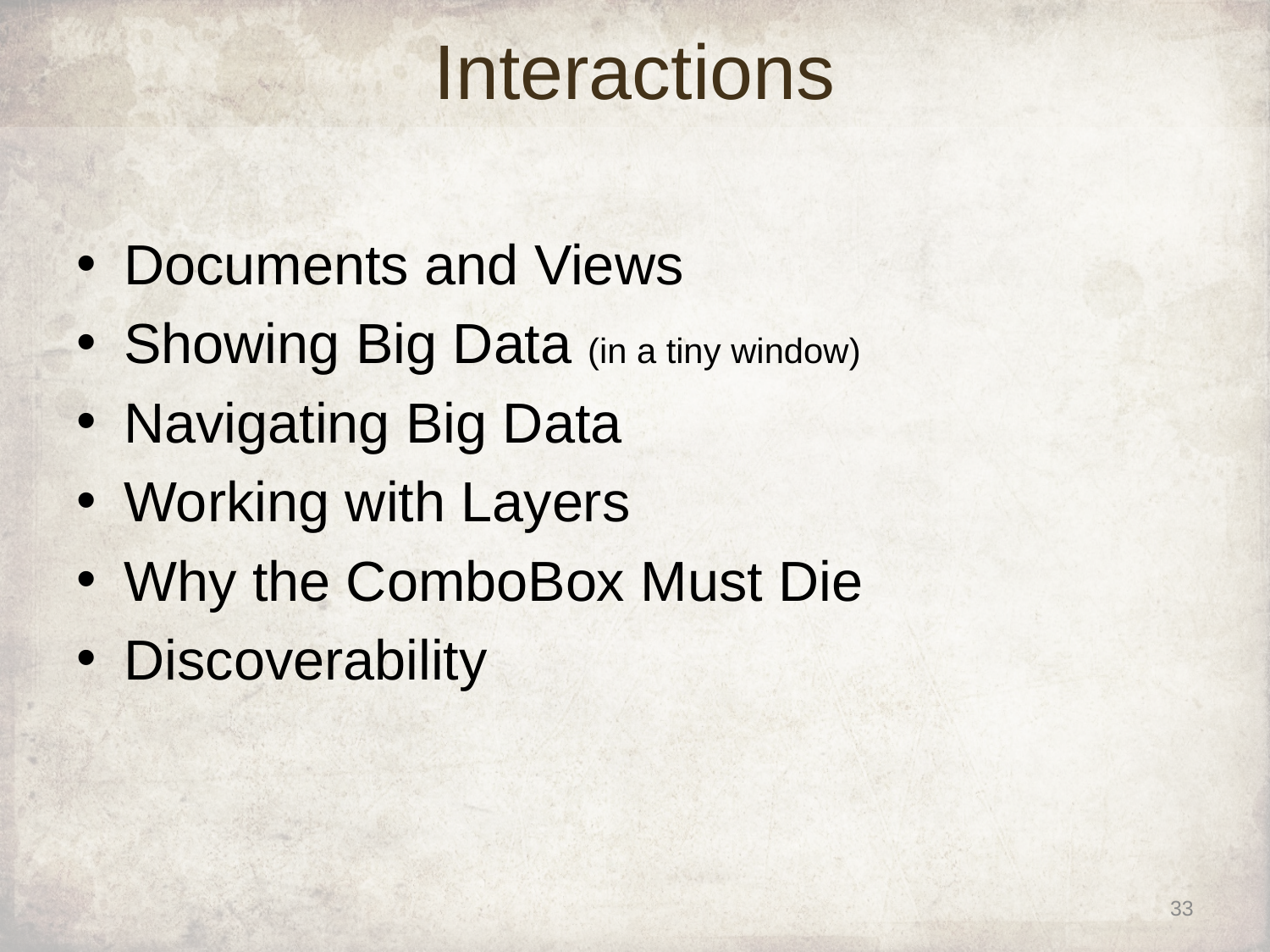

# Interactions
Documents and Views
Showing Big Data (in a tiny window)
Navigating Big Data
Working with Layers
Why the ComboBox Must Die
Discoverability
33